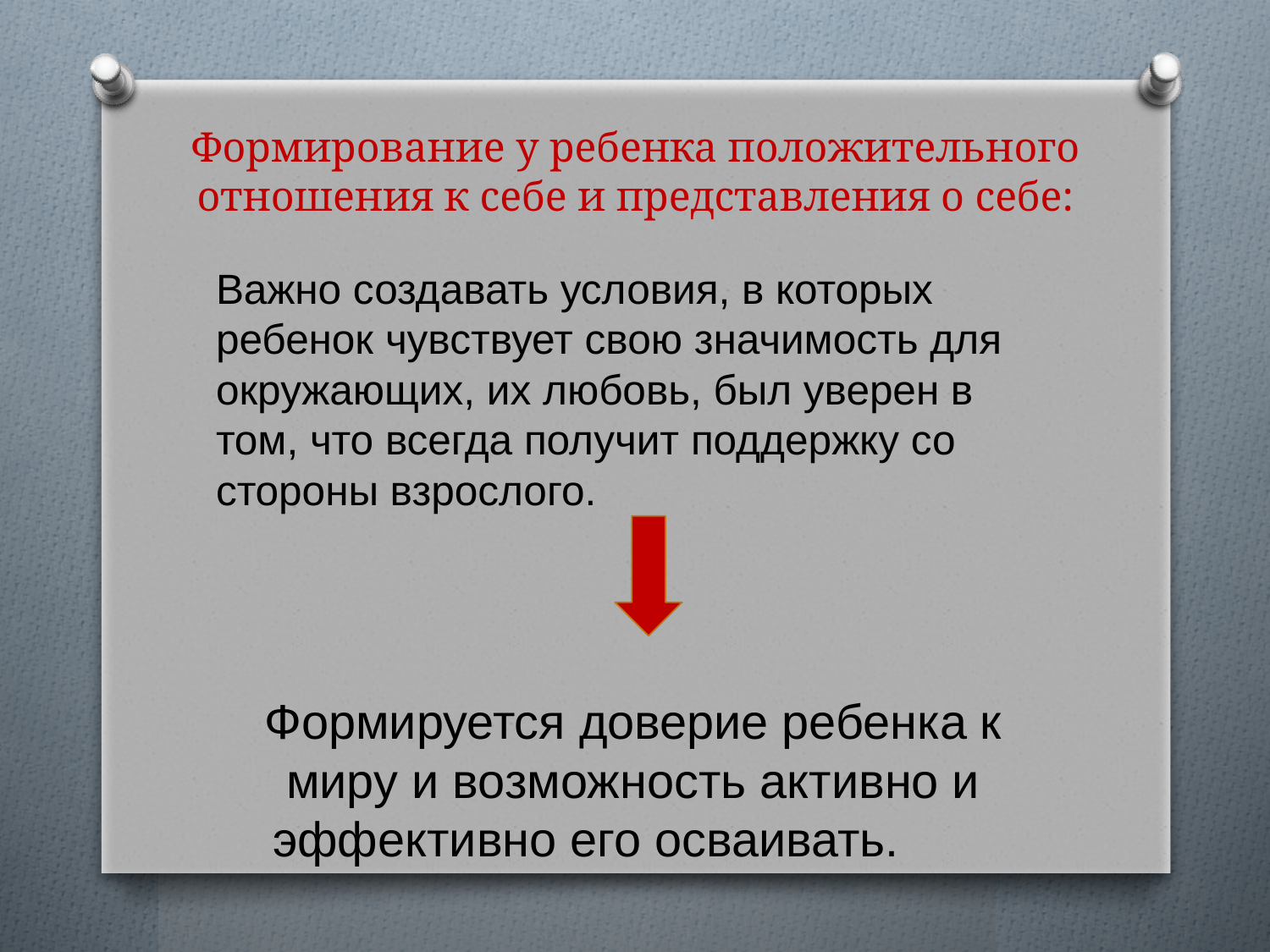

# Формирование у ребенка положительного отношения к себе и представления о себе:
Важно создавать условия, в которых ребенок чувствует свою значимость для окружающих, их любовь, был уверен в том, что всегда получит поддержку со стороны взрослого.

Формируется доверие ребенка к миру и возможность активно и эффективно его осваивать.